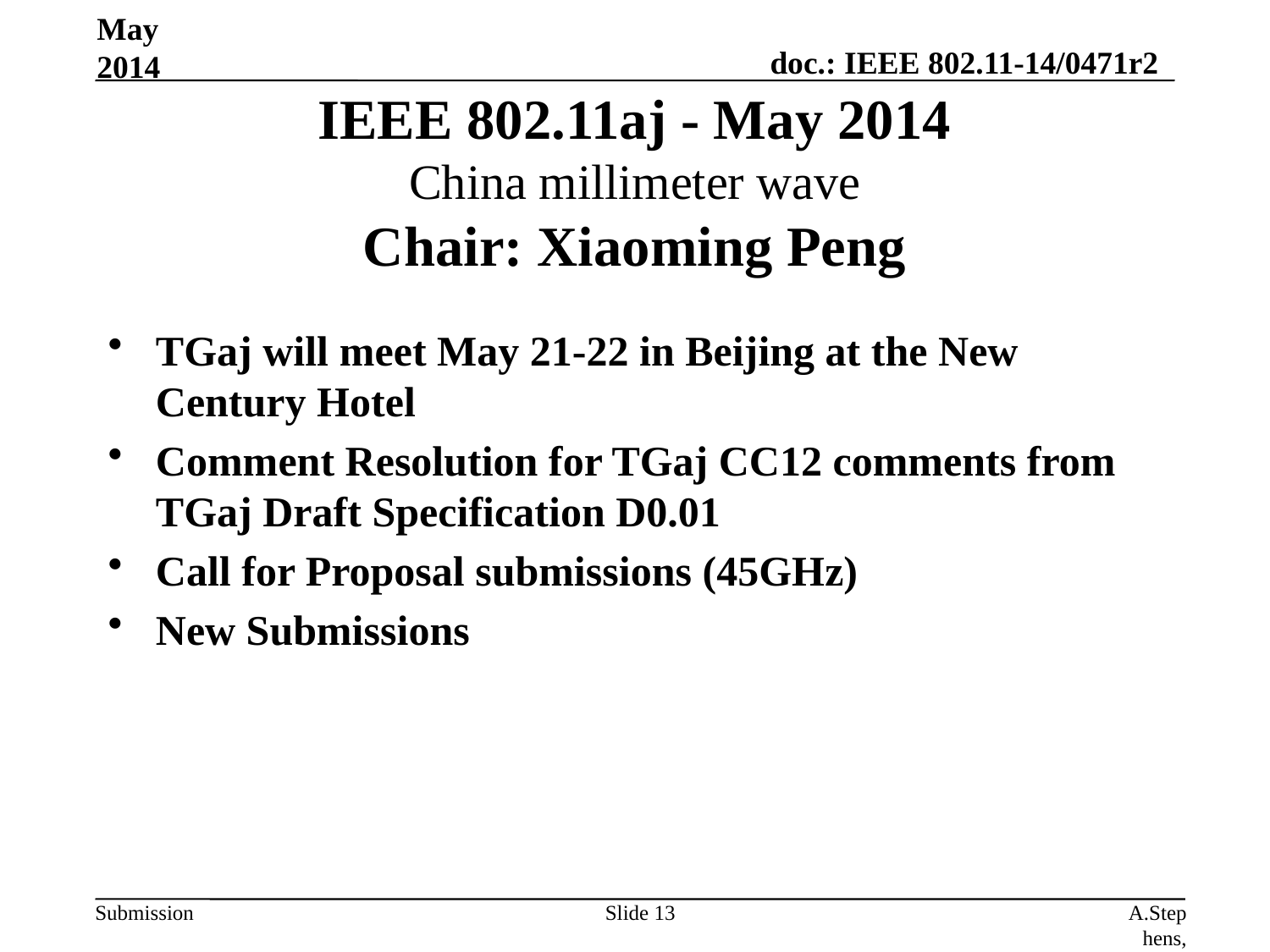

May 2014
# IEEE 802.11aj - May 2014 China millimeter wave Chair: Xiaoming Peng
TGaj will meet May 21-22 in Beijing at the New Century Hotel
Comment Resolution for TGaj CC12 comments from TGaj Draft Specification D0.01
Call for Proposal submissions (45GHz)
New Submissions
Slide 13
A.Stephens, Intel, D. Stanley, Aruba